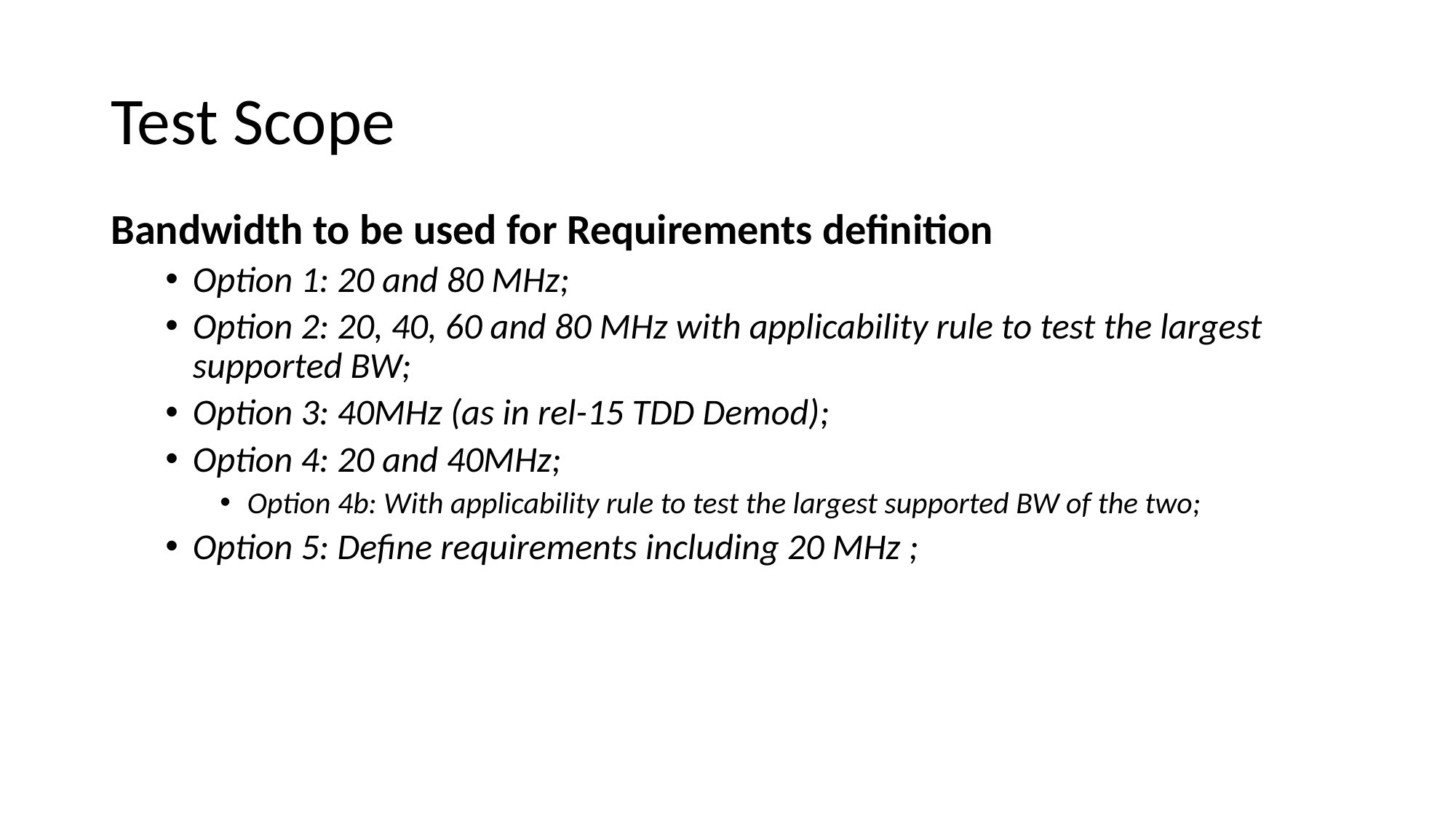

# Test Scope
Bandwidth to be used for Requirements definition
Option 1: 20 and 80 MHz;
Option 2: 20, 40, 60 and 80 MHz with applicability rule to test the largest supported BW;
Option 3: 40MHz (as in rel-15 TDD Demod);
Option 4: 20 and 40MHz;
Option 4b: With applicability rule to test the largest supported BW of the two;
Option 5: Define requirements including 20 MHz ;